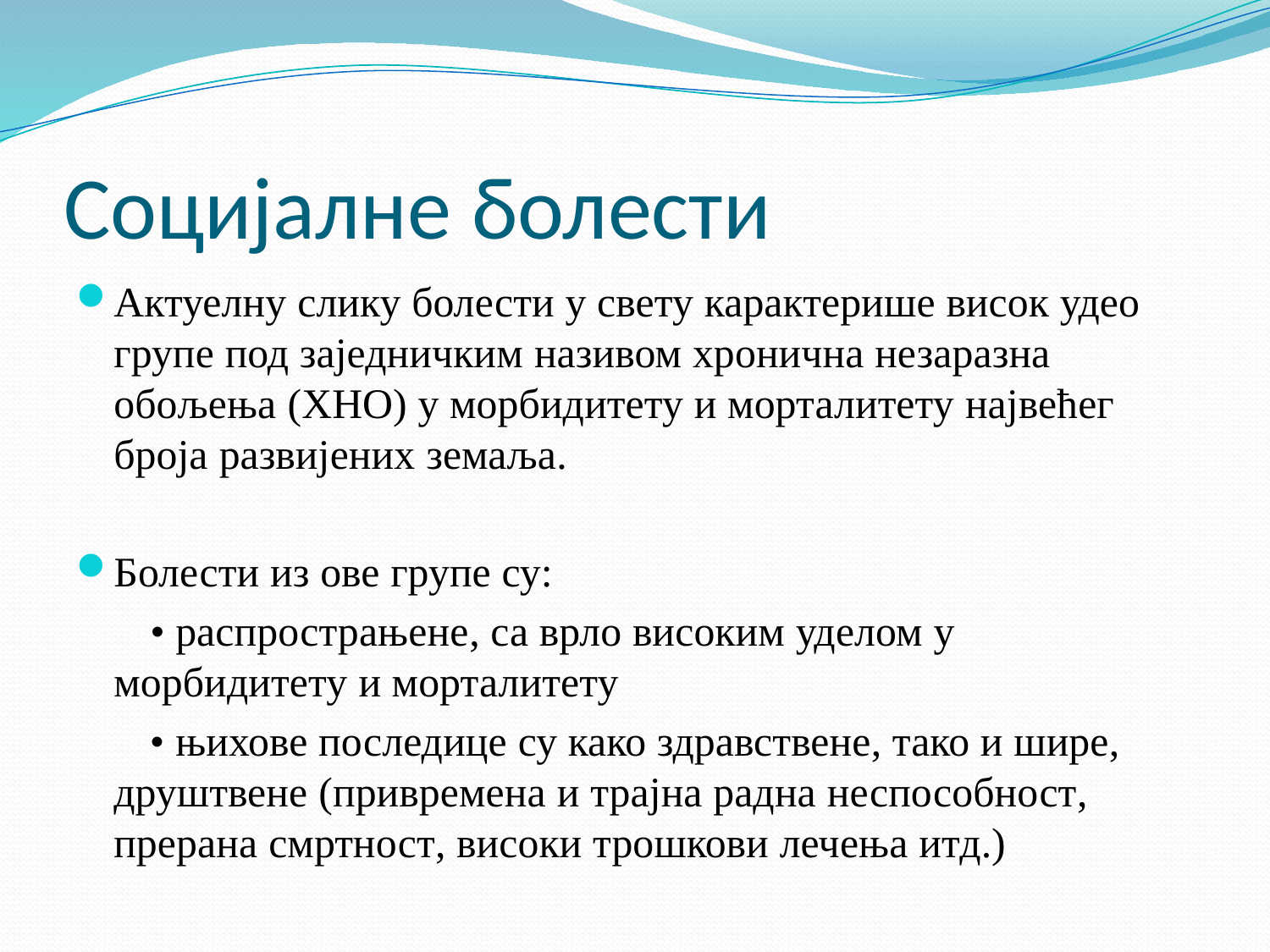

# Социјалне болести
Актуелну слику болести у свету карактерише висок удео групе под заједничким називом хронична незаразна обољења (ХНО) у морбидитету и морталитету највећег броја развијених земаља.

Болести из ове групе су:
       • распрострањене, са врло високим уделом у морбидитету и морталитету
       • њихове последице су како здравствене, тако и шире, друштвене (привремена и трајна радна неспособност, прерана смртност, високи трошкови лечења итд.)